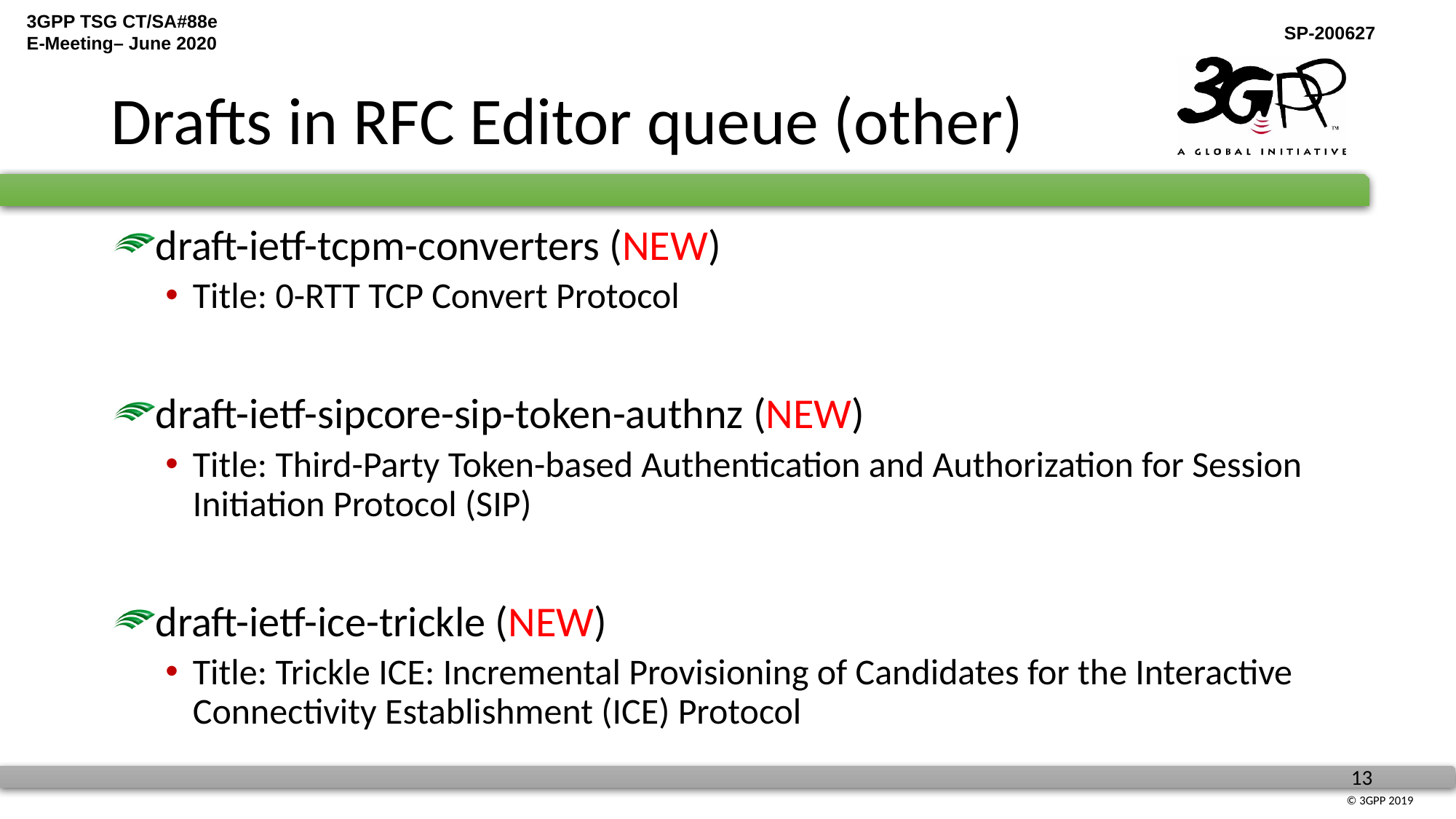

# Drafts in RFC Editor queue (other)
draft-ietf-tcpm-converters (NEW)
Title: 0-RTT TCP Convert Protocol

draft-ietf-sipcore-sip-token-authnz (NEW)
Title: Third-Party Token-based Authentication and Authorization for Session Initiation Protocol (SIP)

draft-ietf-ice-trickle (NEW)
Title: Trickle ICE: Incremental Provisioning of Candidates for the Interactive Connectivity Establishment (ICE) Protocol